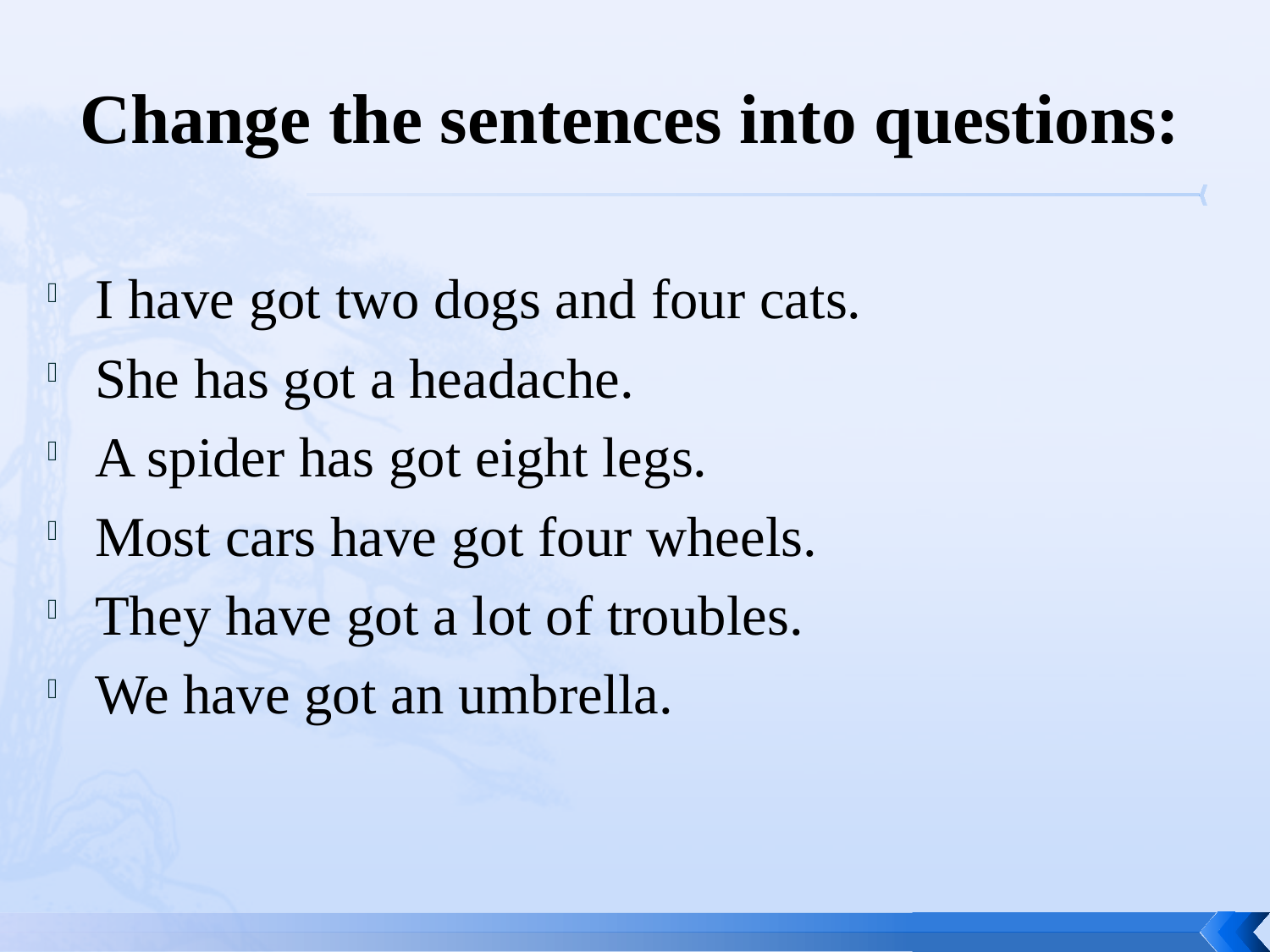

# Change the sentences into questions:
I have got two dogs and four cats.
She has got a headache.
A spider has got eight legs.
Most cars have got four wheels.
They have got a lot of troubles.
We have got an umbrella.